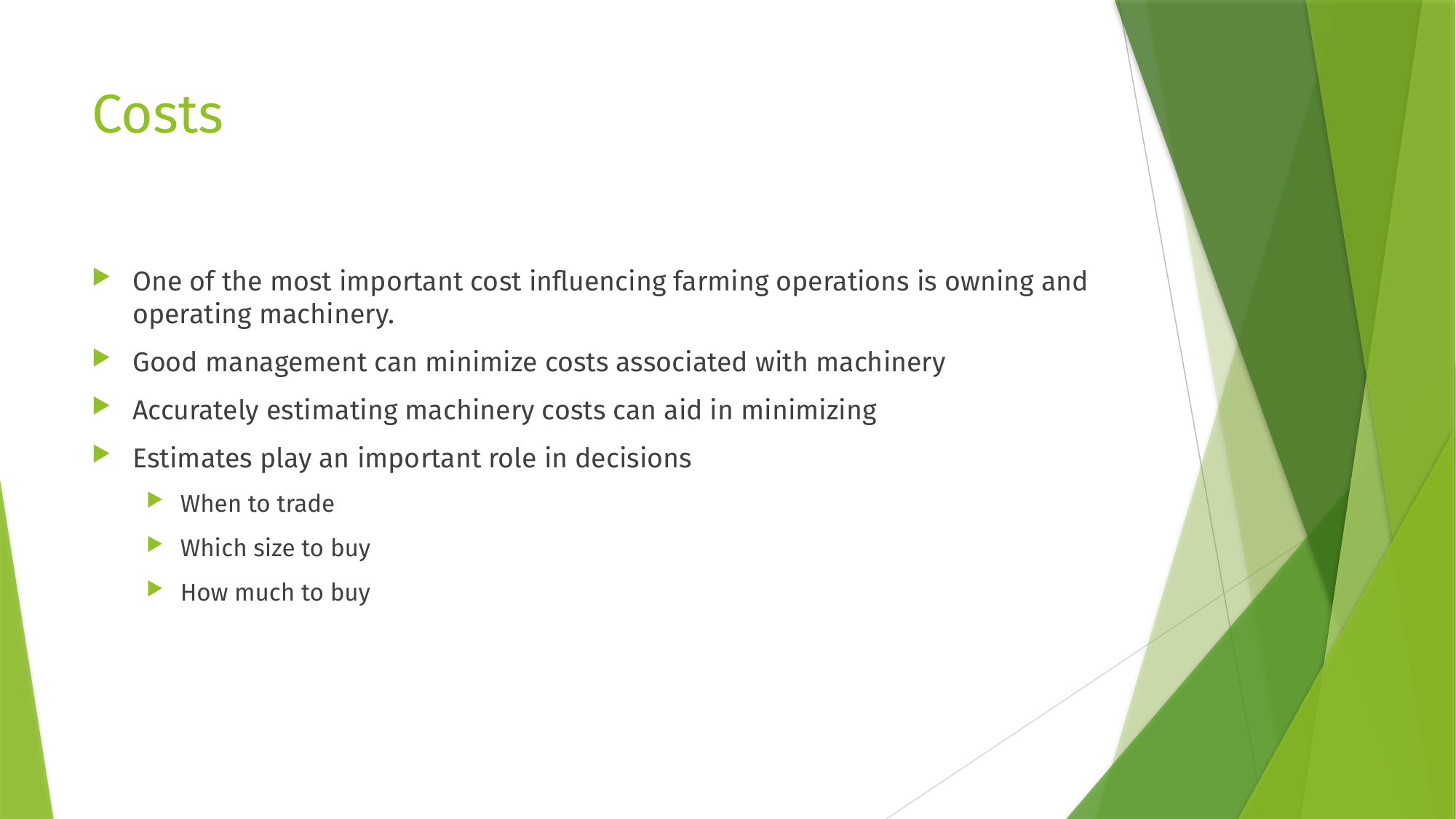

# Costs
One of the most important cost influencing farming operations is owning and operating machinery.
Good management can minimize costs associated with machinery
Accurately estimating machinery costs can aid in minimizing
Estimates play an important role in decisions
When to trade
Which size to buy
How much to buy